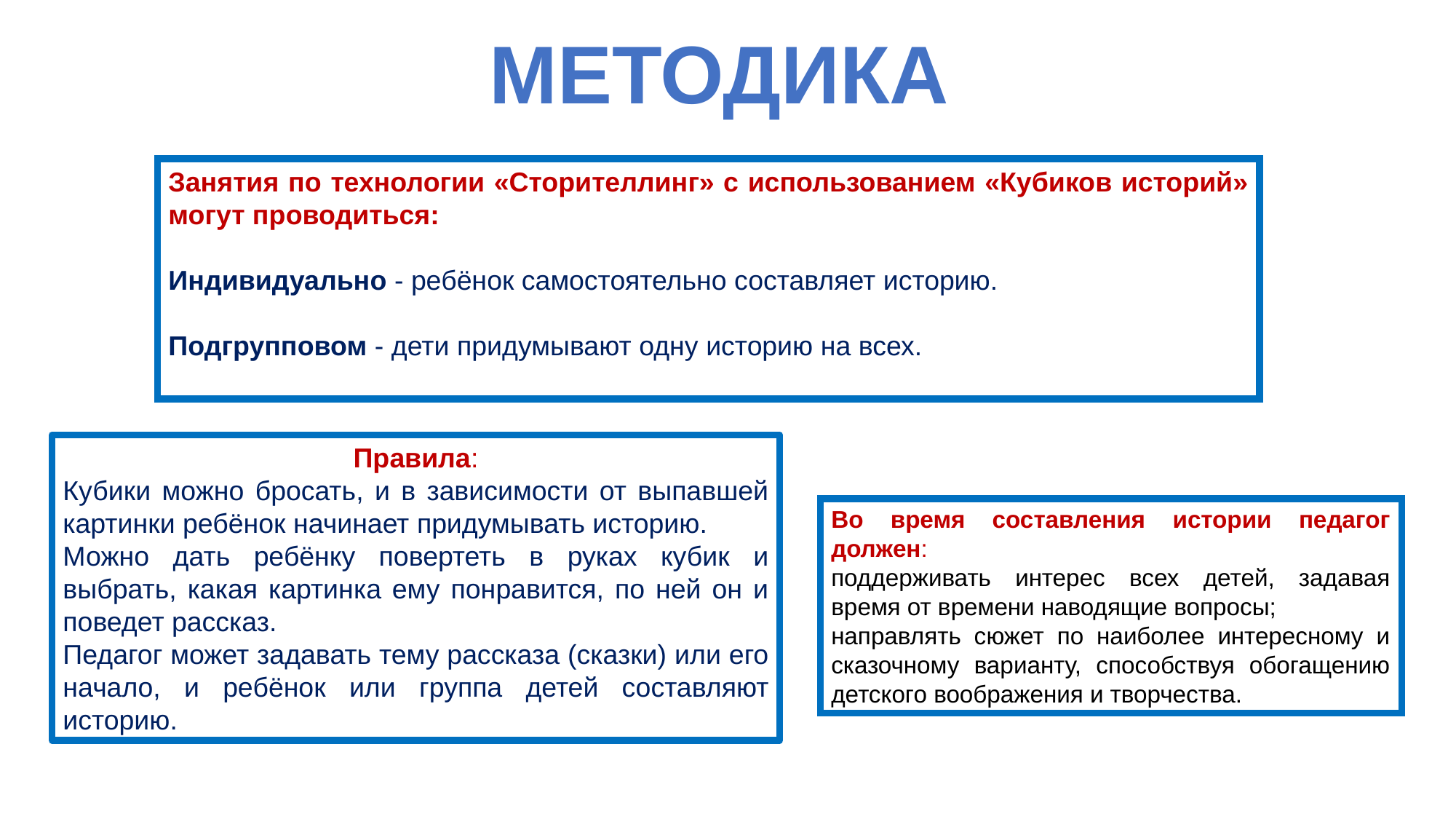

МЕТОДИКА
Занятия по технологии «Сторителлинг» с использованием «Кубиков историй» могут проводиться:

Индивидуально - ребёнок самостоятельно составляет историю.

Подгрупповом - дети придумывают одну историю на всех.

Правила:
Кубики можно бросать, и в зависимости от выпавшей картинки ребёнок начинает придумывать историю.
Можно дать ребёнку повертеть в руках кубик и выбрать, какая картинка ему понравится, по ней он и поведет рассказ.
Педагог может задавать тему рассказа (сказки) или его начало, и ребёнок или группа детей составляют историю.
Во время составления истории педагог должен:
поддерживать интерес всех детей, задавая время от времени наводящие вопросы;
направлять сюжет по наиболее интересному и сказочному варианту, способствуя обогащению детского воображения и творчества.